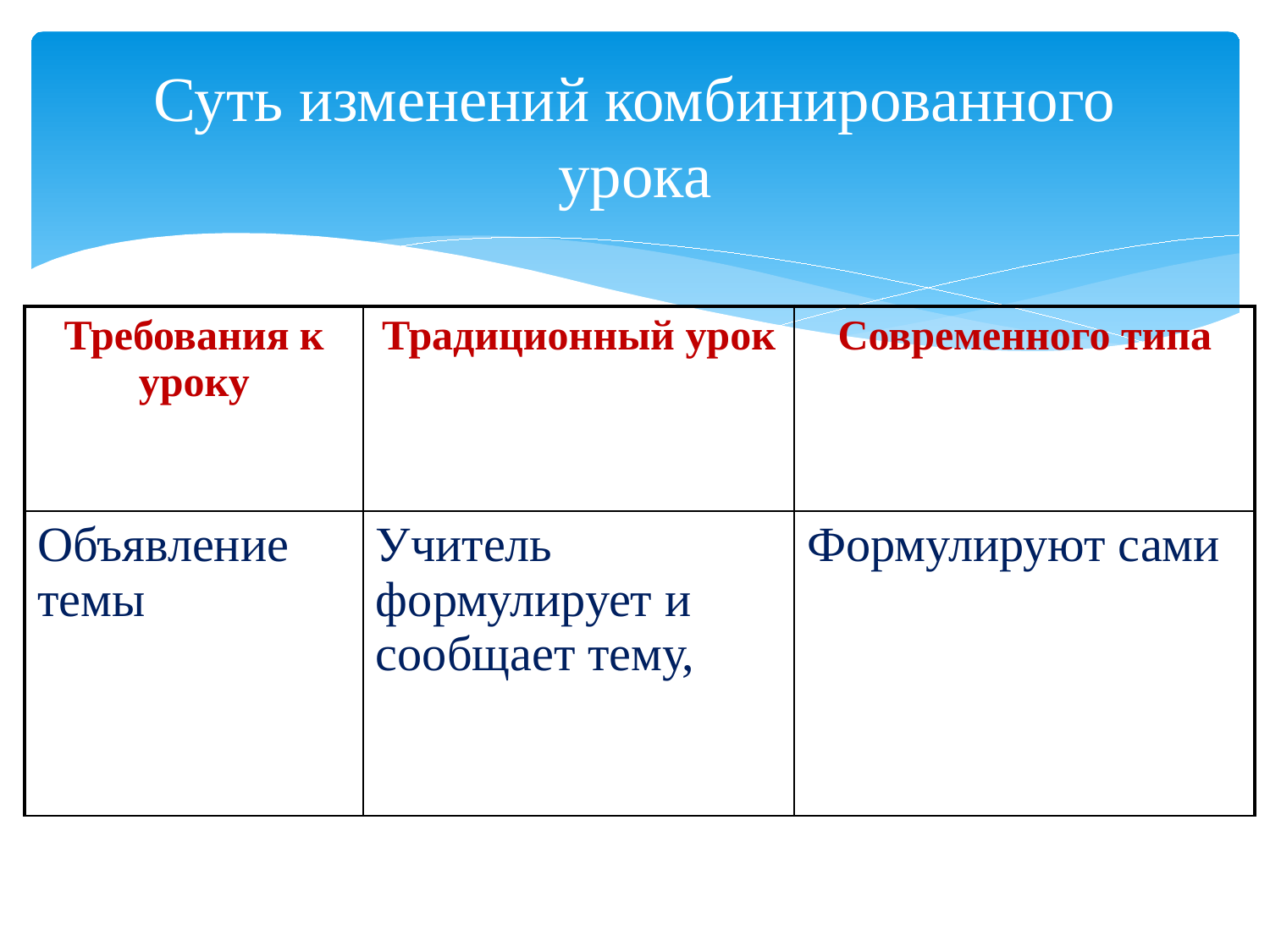

# Суть изменений комбинированного урока
| Требования к уроку | Традиционный урок | Современного типа |
| --- | --- | --- |
| Объявление темы | Учитель формулирует и сообщает тему, | Формулируют сами |